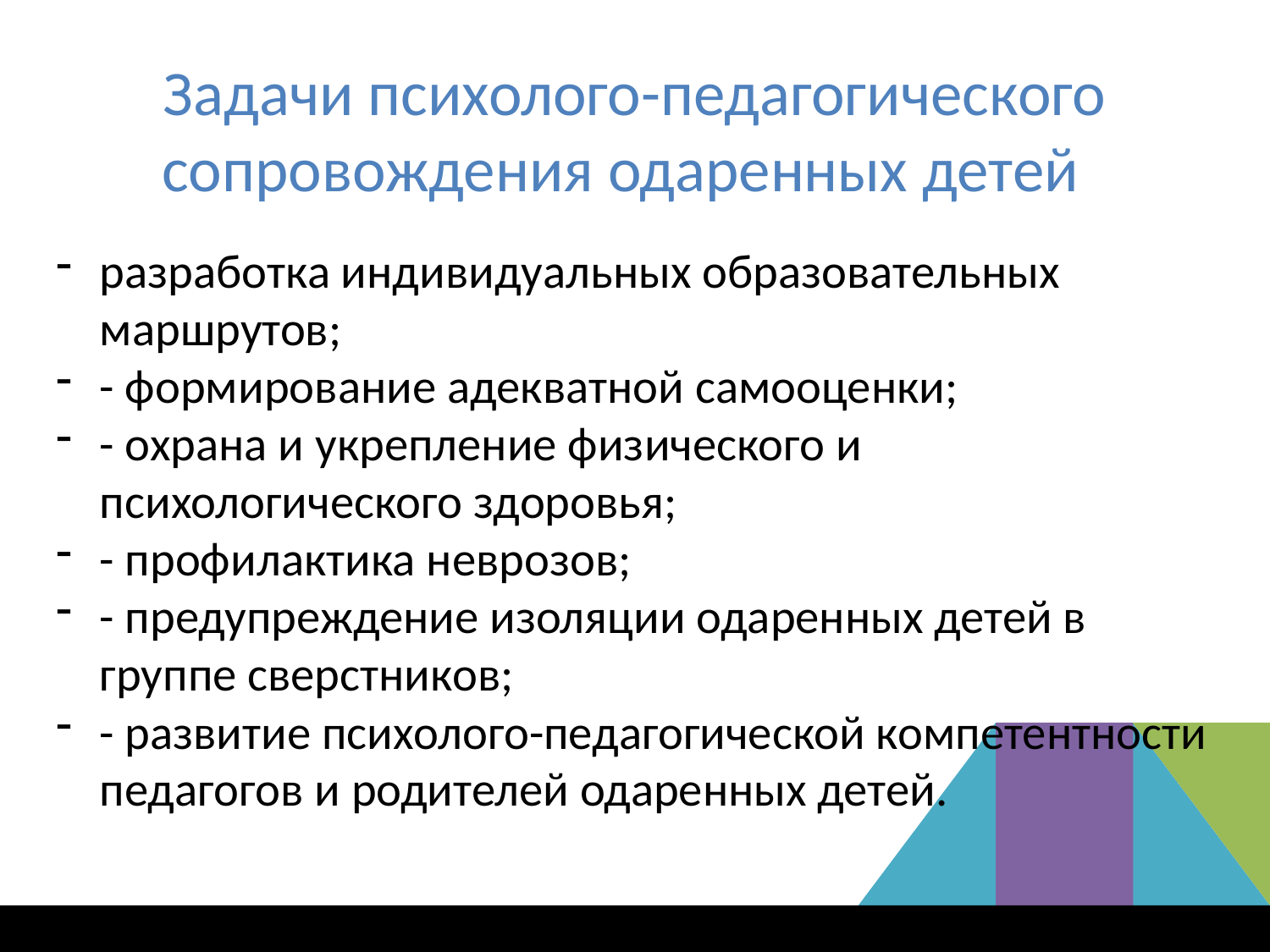

# Задачи психолого-педагогического сопровождения одаренных детей
разработка индивидуальных образовательных маршрутов;
- формирование адекватной самооценки;
- охрана и укрепление физического и психологического здоровья;
- профилактика неврозов;
- предупреждение изоляции одаренных детей в группе сверстников;
- развитие психолого-педагогической компетентности педагогов и родителей одаренных детей.